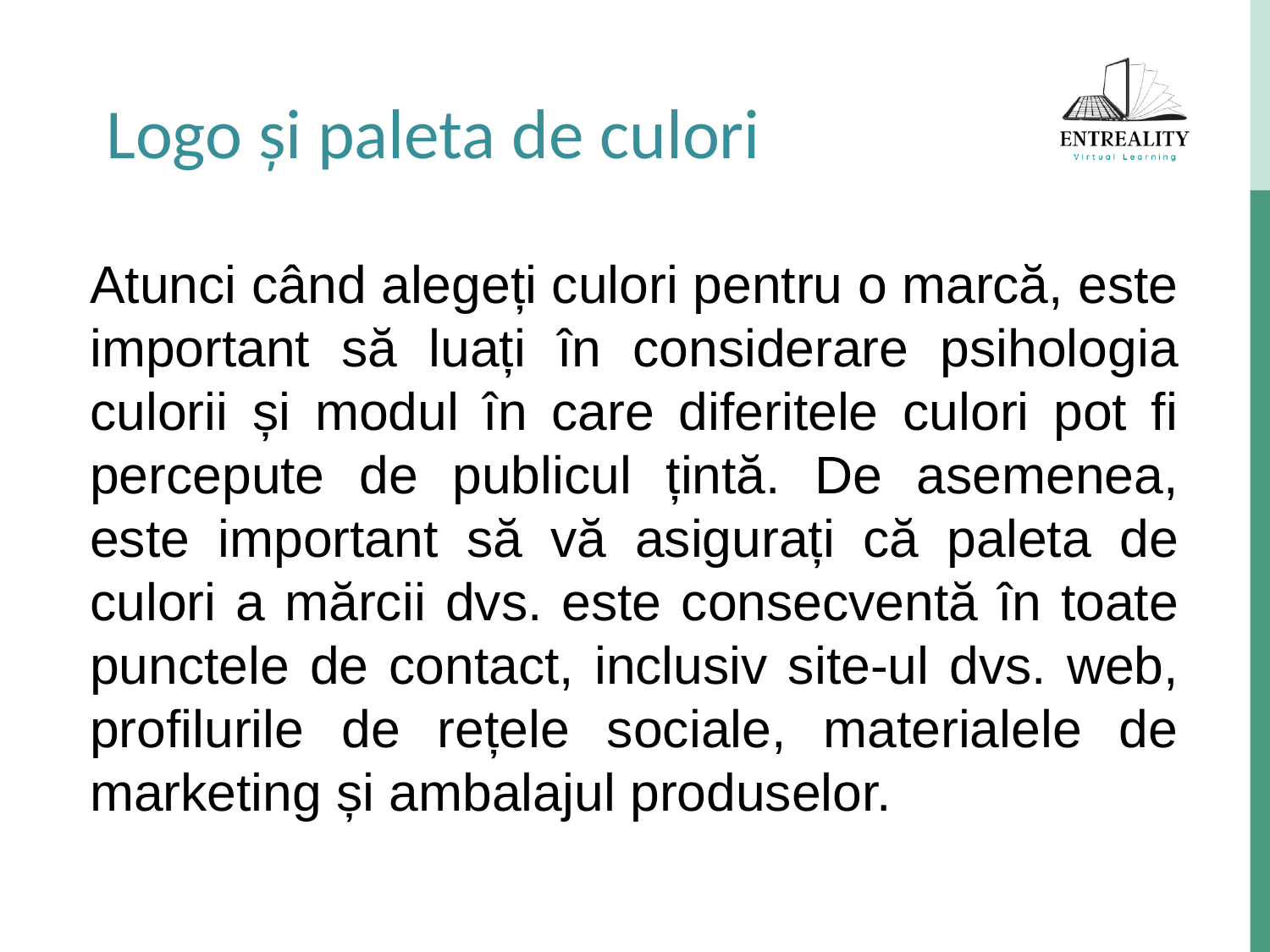

Logo și paleta de culori

Atunci când alegeți culori pentru o marcă, este important să luați în considerare psihologia culorii și modul în care diferitele culori pot fi percepute de publicul țintă. De asemenea, este important să vă asigurați că paleta de culori a mărcii dvs. este consecventă în toate punctele de contact, inclusiv site-ul dvs. web, profilurile de rețele sociale, materialele de marketing și ambalajul produselor.